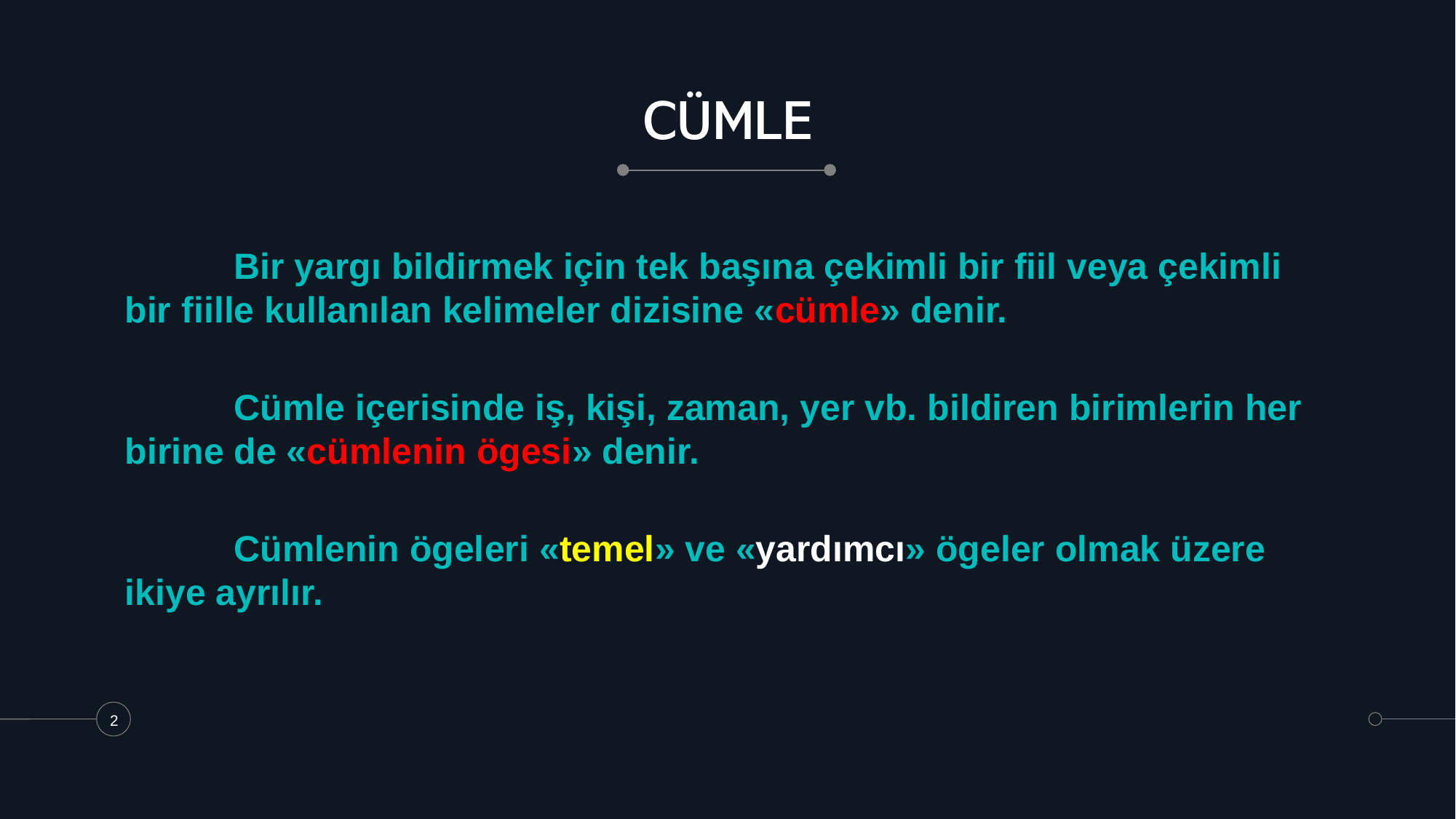

# CÜMLE
	Bir yargı bildirmek için tek başına çekimli bir fiil veya çekimli bir fiille kullanılan kelimeler dizisine «cümle» denir.
	Cümle içerisinde iş, kişi, zaman, yer vb. bildiren birimlerin her birine de «cümlenin ögesi» denir.
	Cümlenin ögeleri «temel» ve «yardımcı» ögeler olmak üzere ikiye ayrılır.
2